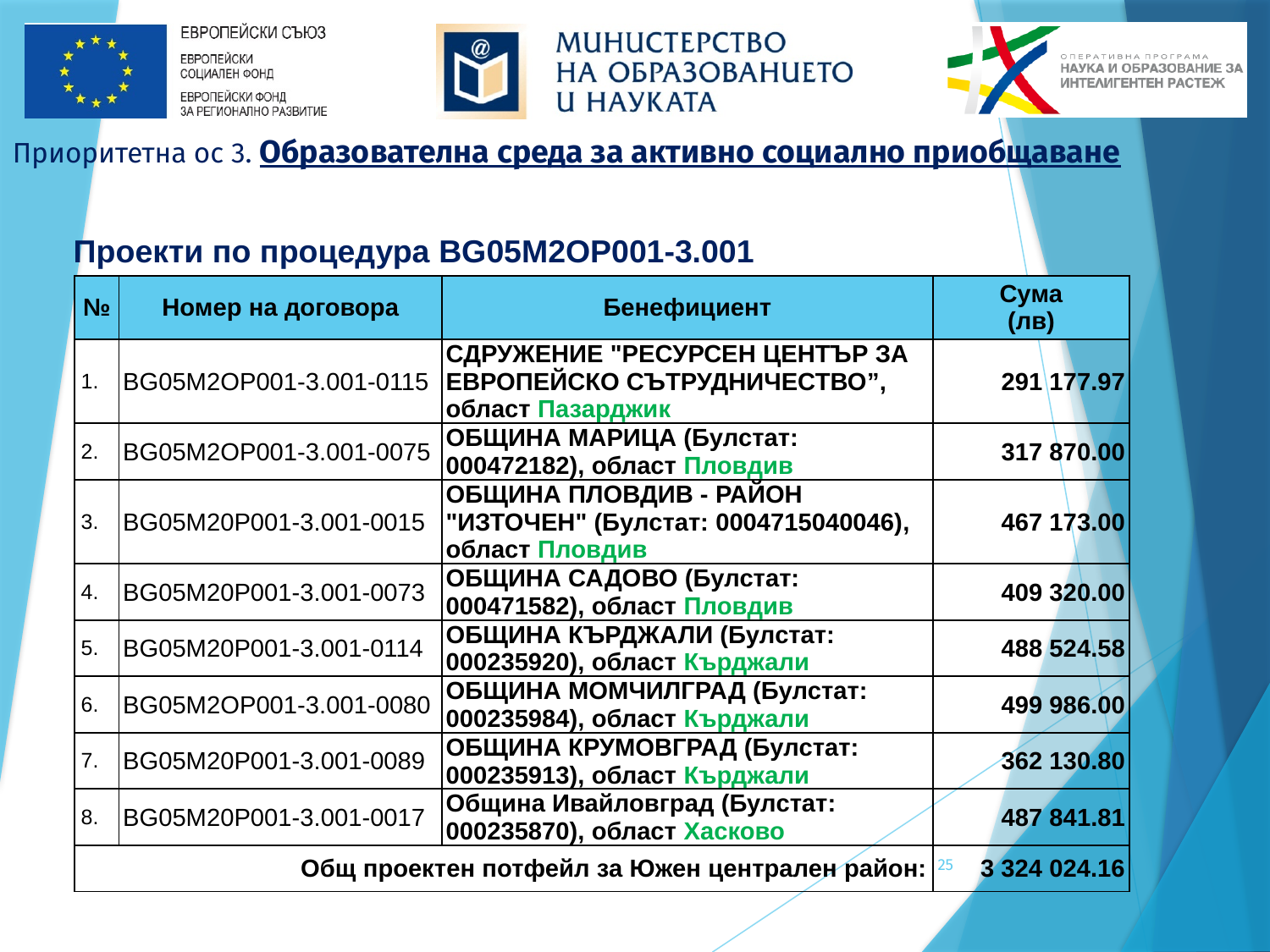

Приоритетна ос 3. Образователна среда за активно социално приобщаване
Проекти по процедура BG05M2OP001-3.001
| № | Номер на договора | Бенефициент | Сума (лв) |
| --- | --- | --- | --- |
| 1. | BG05M2OP001-3.001-0115 | СДРУЖЕНИЕ "РЕСУРСЕН ЦЕНТЪР ЗА ЕВРОПЕЙСКО СЪТРУДНИЧЕСТВО”, област Пазарджик | 291 177.97 |
| 2. | BG05M2OP001-3.001-0075 | ОБЩИНА МАРИЦА (Булстат: 000472182), област Пловдив | 317 870.00 |
| 3. | BG05M20P001-3.001-0015 | ОБЩИНА ПЛОВДИВ - РАЙОН "ИЗТОЧЕН" (Булстат: 0004715040046), област Пловдив | 467 173.00 |
| 4. | BG05M20P001-3.001-0073 | ОБЩИНА САДОВО (Булстат: 000471582), област Пловдив | 409 320.00 |
| 5. | BG05M20P001-3.001-0114 | ОБЩИНА КЪРДЖАЛИ (Булстат: 000235920), област Кърджали | 488 524.58 |
| 6. | BG05M2OP001-3.001-0080 | ОБЩИНА МОМЧИЛГРАД (Булстат: 000235984), област Кърджали | 499 986.00 |
| 7. | BG05M20P001-3.001-0089 | ОБЩИНА КРУМОВГРАД (Булстат: 000235913), област Кърджали | 362 130.80 |
| 8. | BG05M20P001-3.001-0017 | Община Ивайловград (Булстат: 000235870), област Хасково | 487 841.81 |
| Общ проектен потфейл за Южен централен район: |  |  | 3 324 024.16 |
25